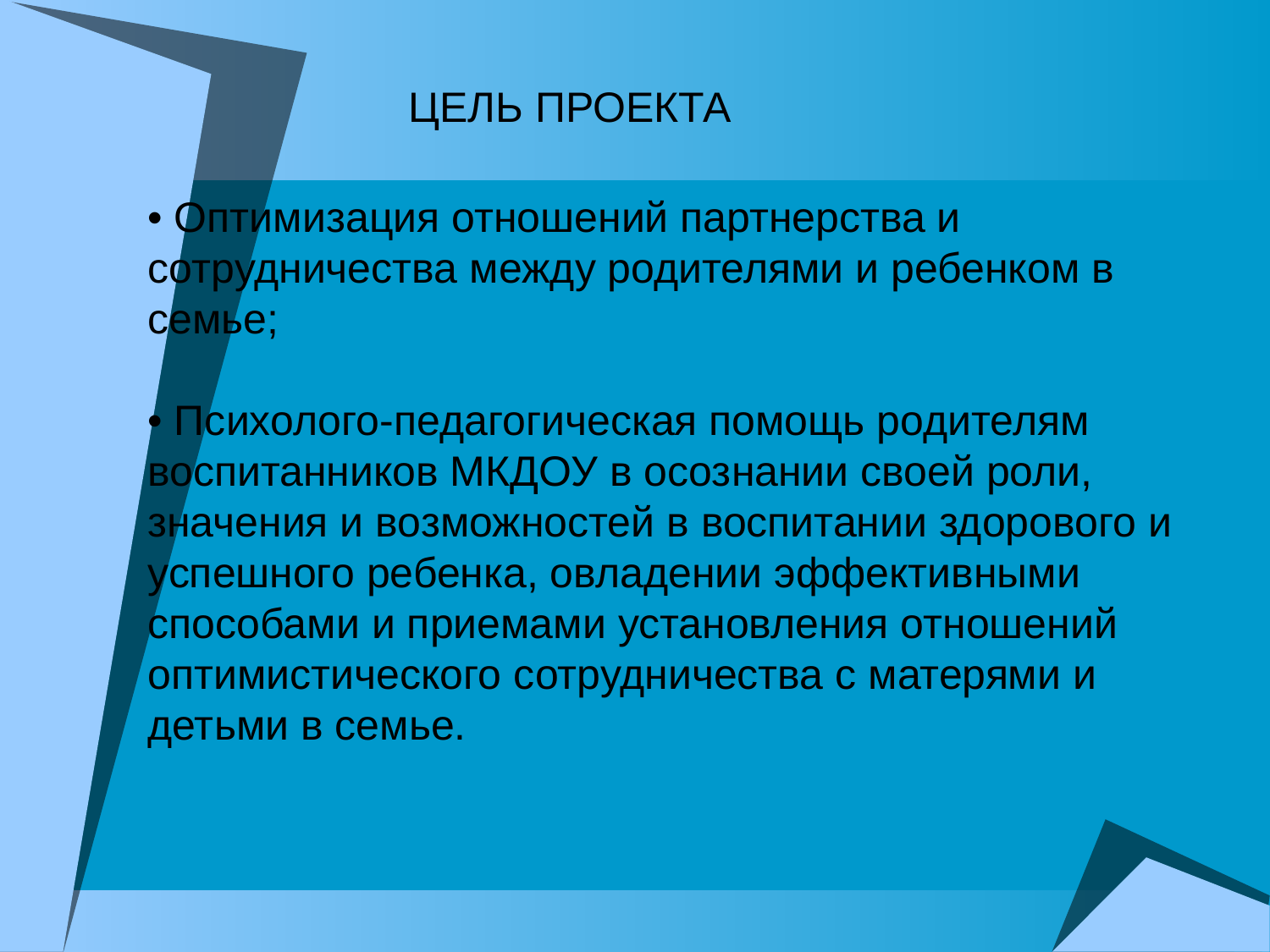

# ЦЕЛЬ ПРОЕКТА • Оптимизация отношений партнерства и сотрудничества между родителями и ребенком в семье; • Психолого-педагогическая помощь родителям воспитанников МКДОУ в осознании своей роли, значения и возможностей в воспитании здорового и успешного ребенка, овладении эффективными способами и приемами установления отношений оптимистического сотрудничества с матерями и детьми в семье.